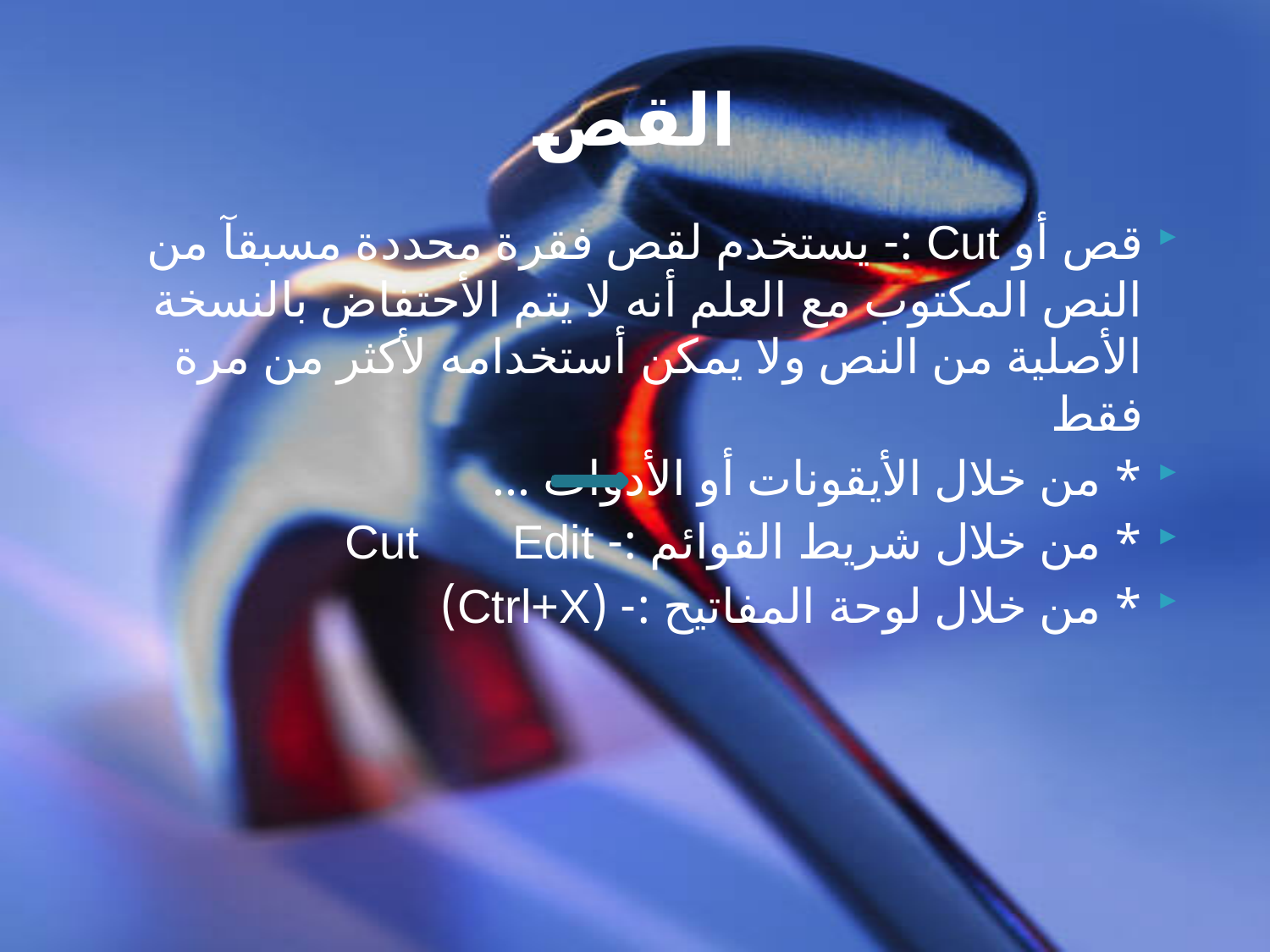

# القص
قص أو Cut :- يستخدم لقص فقرة محددة مسبقآ من النص المكتوب مع العلم أنه لا يتم الأحتفاض بالنسخة الأصلية من النص ولا يمكن أستخدامه لأكثر من مرة فقط
* من خلال الأيقونات أو الأدوات ...
* من خلال شريط القوائم :- Cut       Edit
* من خلال لوحة المفاتيح :- (Ctrl+X)